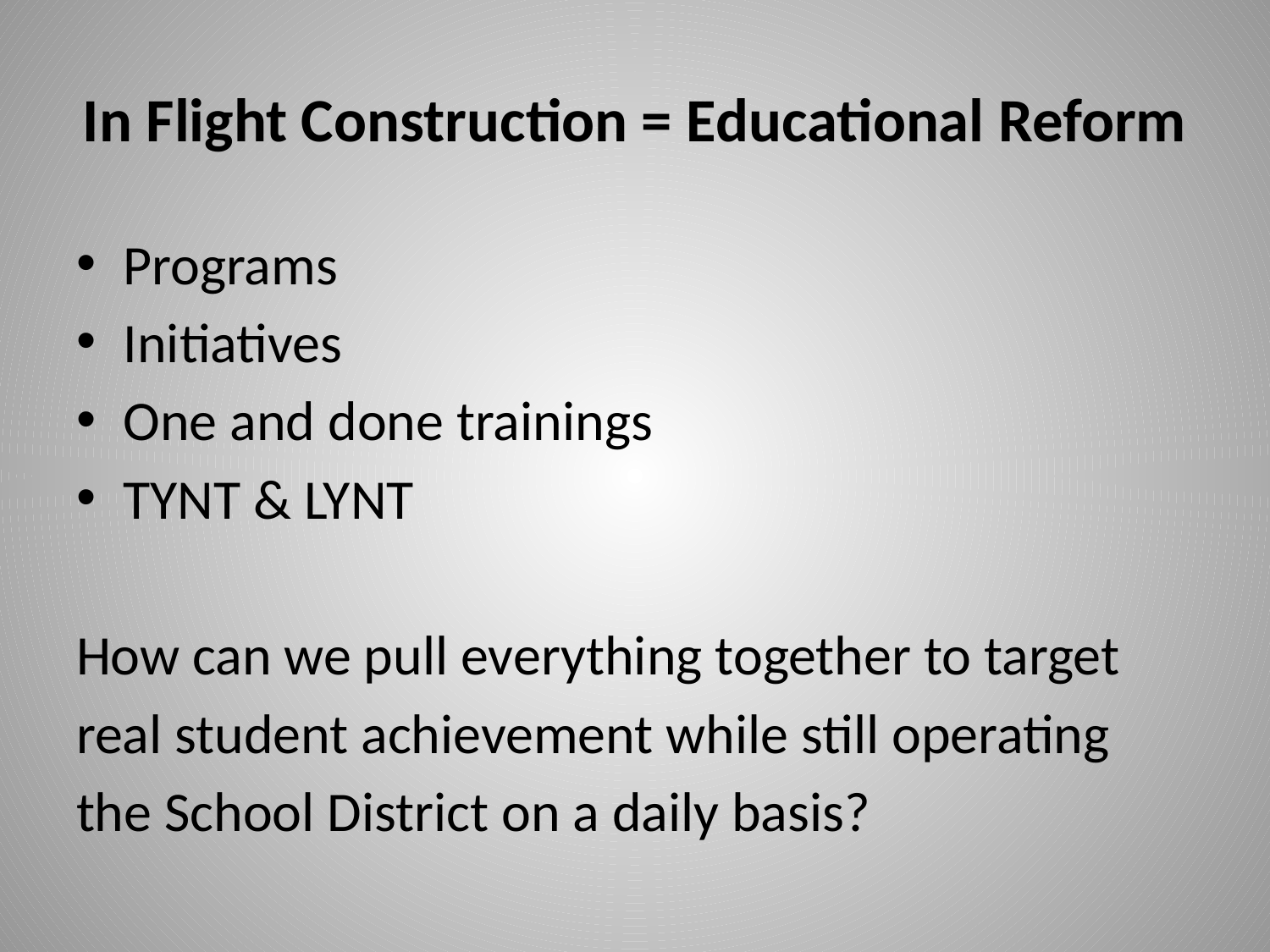

# In Flight Construction = Educational Reform
Programs
Initiatives
One and done trainings
TYNT & LYNT

How can we pull everything together to target
real student achievement while still operating
the School District on a daily basis?